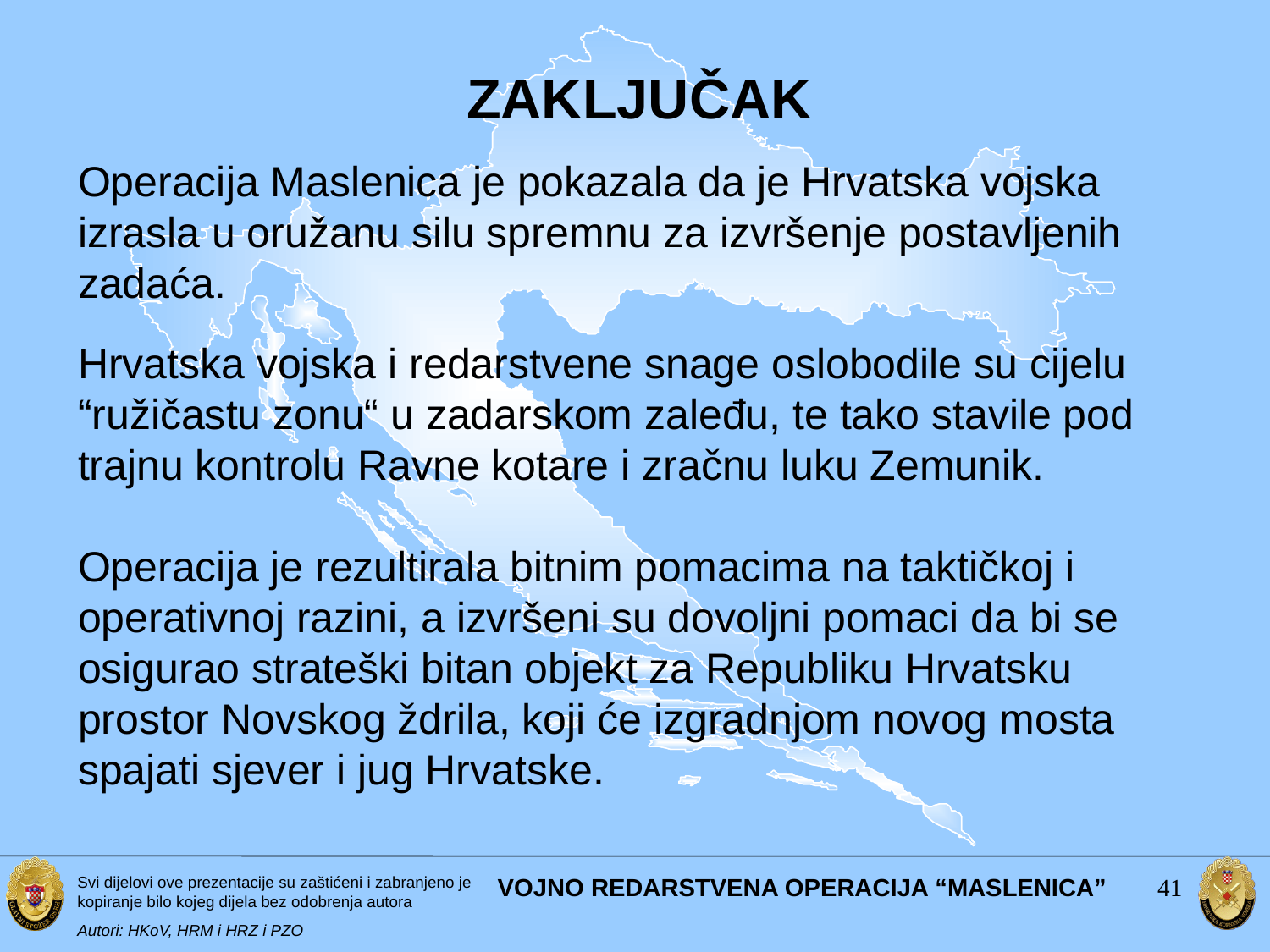

ZAKLJUČAK
Operacija Maslenica je pokazala da je Hrvatska vojska
izrasla u oružanu silu spremnu za izvršenje postavljenih
zadaća.

Hrvatska vojska i redarstvene snage oslobodile su cijelu
“ružičastu zonu“ u zadarskom zaleđu, te tako stavile pod
trajnu kontrolu Ravne kotare i zračnu luku Zemunik.

Operacija je rezultirala bitnim pomacima na taktičkoj i
operativnoj razini, a izvršeni su dovoljni pomaci da bi se
osigurao strateški bitan objekt za Republiku Hrvatsku
prostor Novskog ždrila, koji će izgradnjom novog mosta
spajati sjever i jug Hrvatske.
VOJNO REDARSTVENA OPERACIJA “MASLENICA”